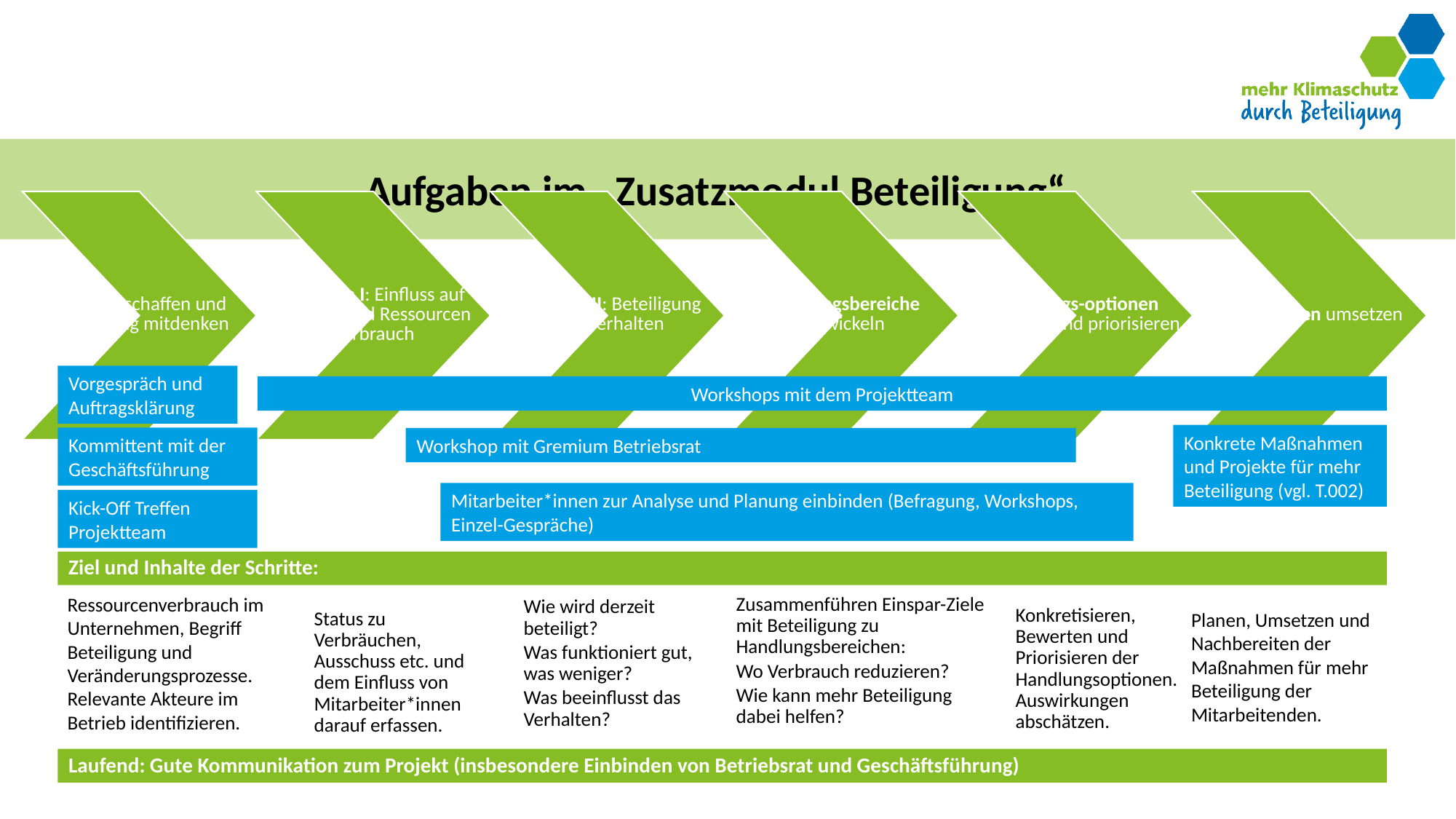

# Aufgaben im „Zusatzmodul Beteiligung“
Rahmen schaffen und Beteiligung mitdenken
Situation I: Einfluss auf Energie  und Ressourcen Verbrauch
Maßnahmen umsetzen
Situation II: Beteiligung und Verhalten
Handlungsbereiche entwickeln
Handlungs-optionen bewerten und priorisieren
Vorgespräch und
Auftragsklärung
Workshops mit dem Projektteam
Konkrete Maßnahmen und Projekte für mehr Beteiligung (vgl. T.002)
Kommittent mit der
Geschäftsführung
Workshop mit Gremium Betriebsrat
Mitarbeiter*innen zur Analyse und Planung einbinden (Befragung, Workshops, Einzel-Gespräche)
Kick-Off Treffen Projektteam
Ziel und Inhalte der Schritte:
Ressourcenverbrauch im Unternehmen, Begriff Beteiligung und Veränderungsprozesse.
Relevante Akteure im Betrieb identifizieren.
Zusammenführen Einspar-Ziele mit Beteiligung zu Handlungsbereichen:
Wo Verbrauch reduzieren?
Wie kann mehr Beteiligung dabei helfen?

Wie wird derzeit beteiligt?
Was funktioniert gut, was weniger?
Was beeinflusst das Verhalten?
Konkretisieren, Bewerten und Priorisieren der Handlungsoptionen. Auswirkungen abschätzen.

Planen, Umsetzen und Nachbereiten der Maßnahmen für mehr Beteiligung der Mitarbeitenden.
Status zu Verbräuchen, Ausschuss etc. und dem Einfluss von Mitarbeiter*innen darauf erfassen.
Laufend: Gute Kommunikation zum Projekt (insbesondere Einbinden von Betriebsrat und Geschäftsführung)